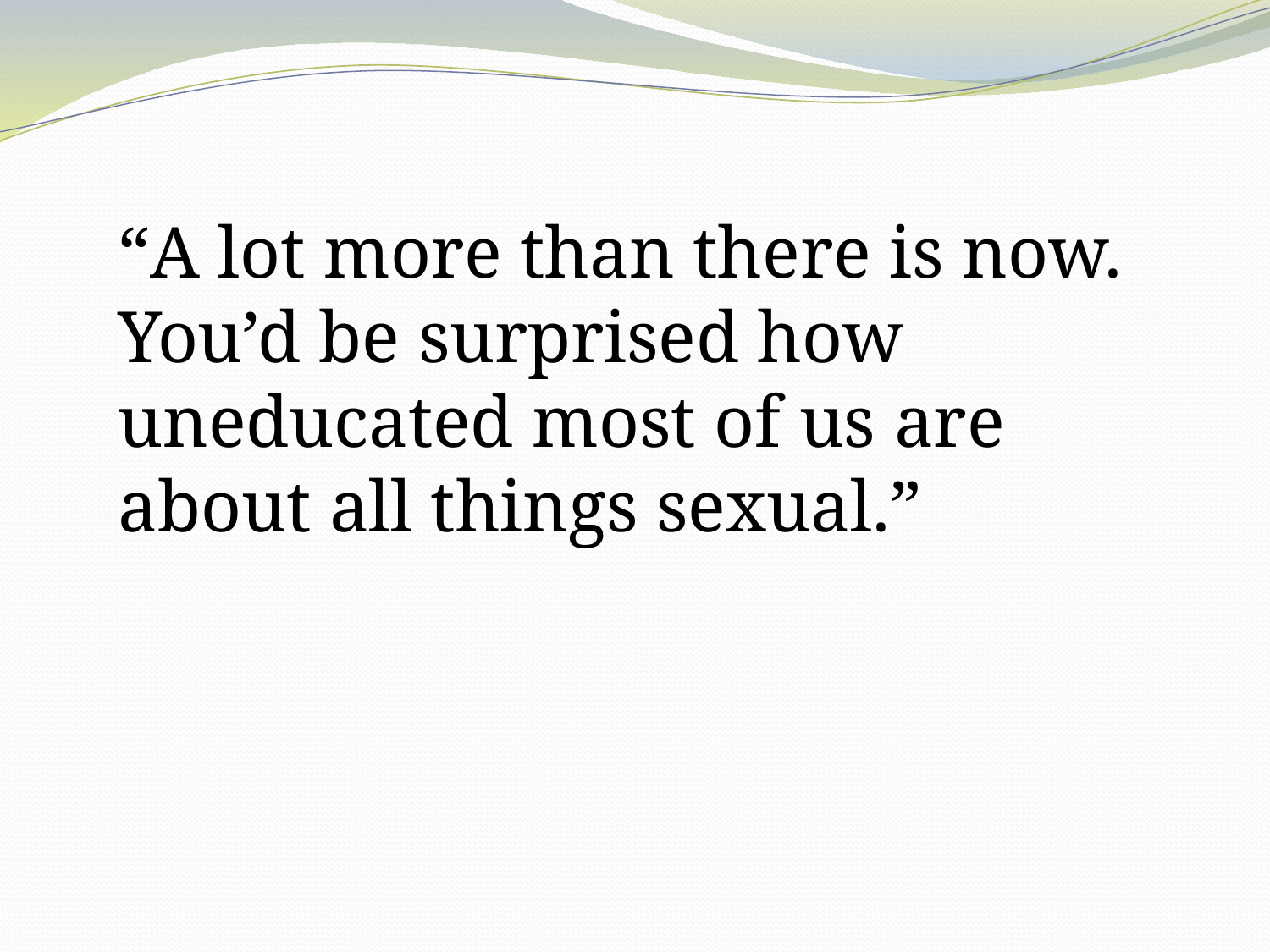

“A lot more than there is now.  You’d be surprised how uneducated most of us are about all things sexual.”